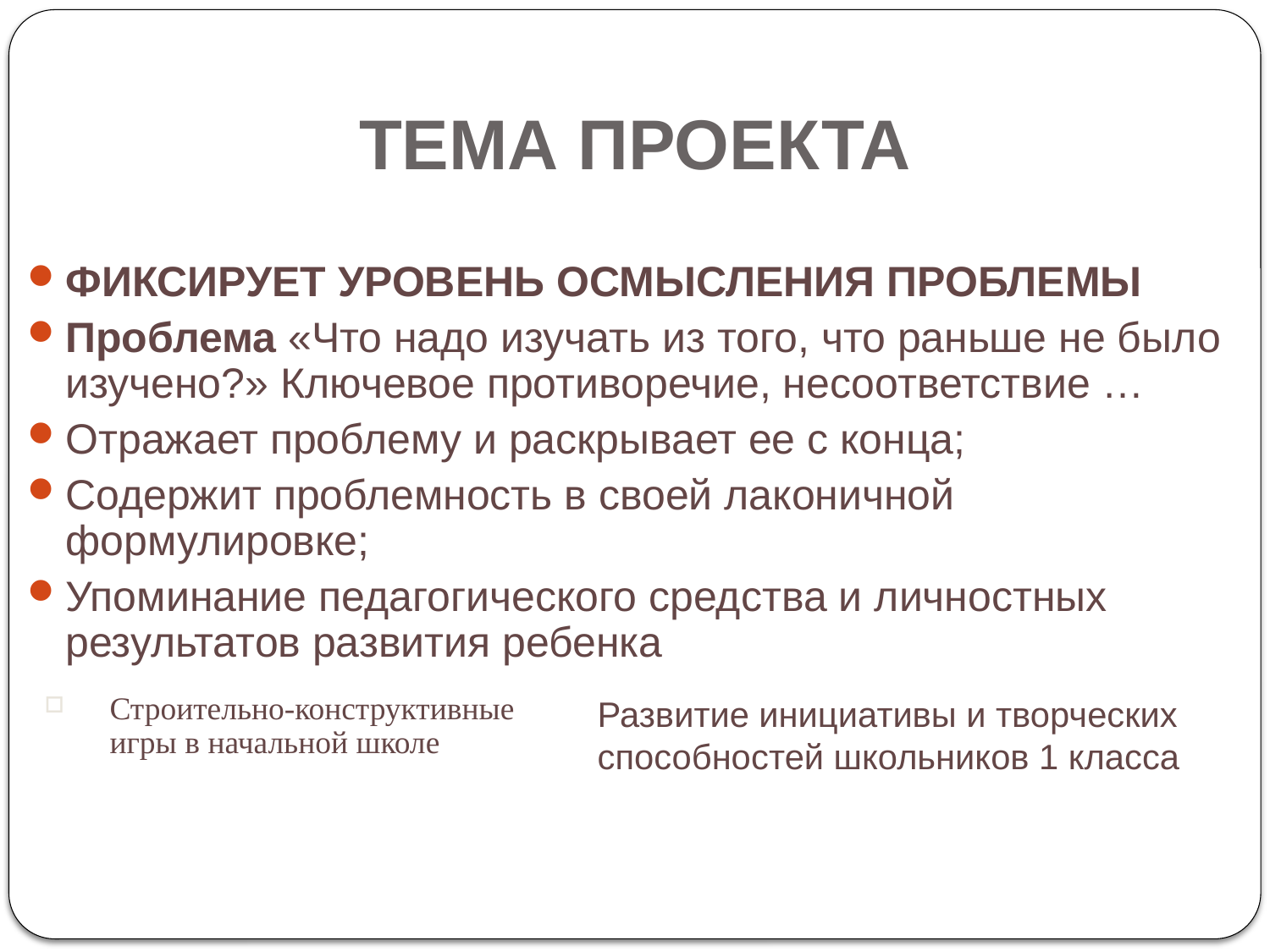

# ТЕМА ПРОЕКТА
ФИКСИРУЕТ УРОВЕНЬ ОСМЫСЛЕНИЯ ПРОБЛЕМЫ
Проблема «Что надо изучать из того, что раньше не было изучено?» Ключевое противоречие, несоответствие …
Отражает проблему и раскрывает ее с конца;
Содержит проблемность в своей лаконичной формулировке;
Упоминание педагогического средства и личностных результатов развития ребенка
Строительно-конструктивные игры в начальной школе
Развитие инициативы и творческих способностей школьников 1 класса